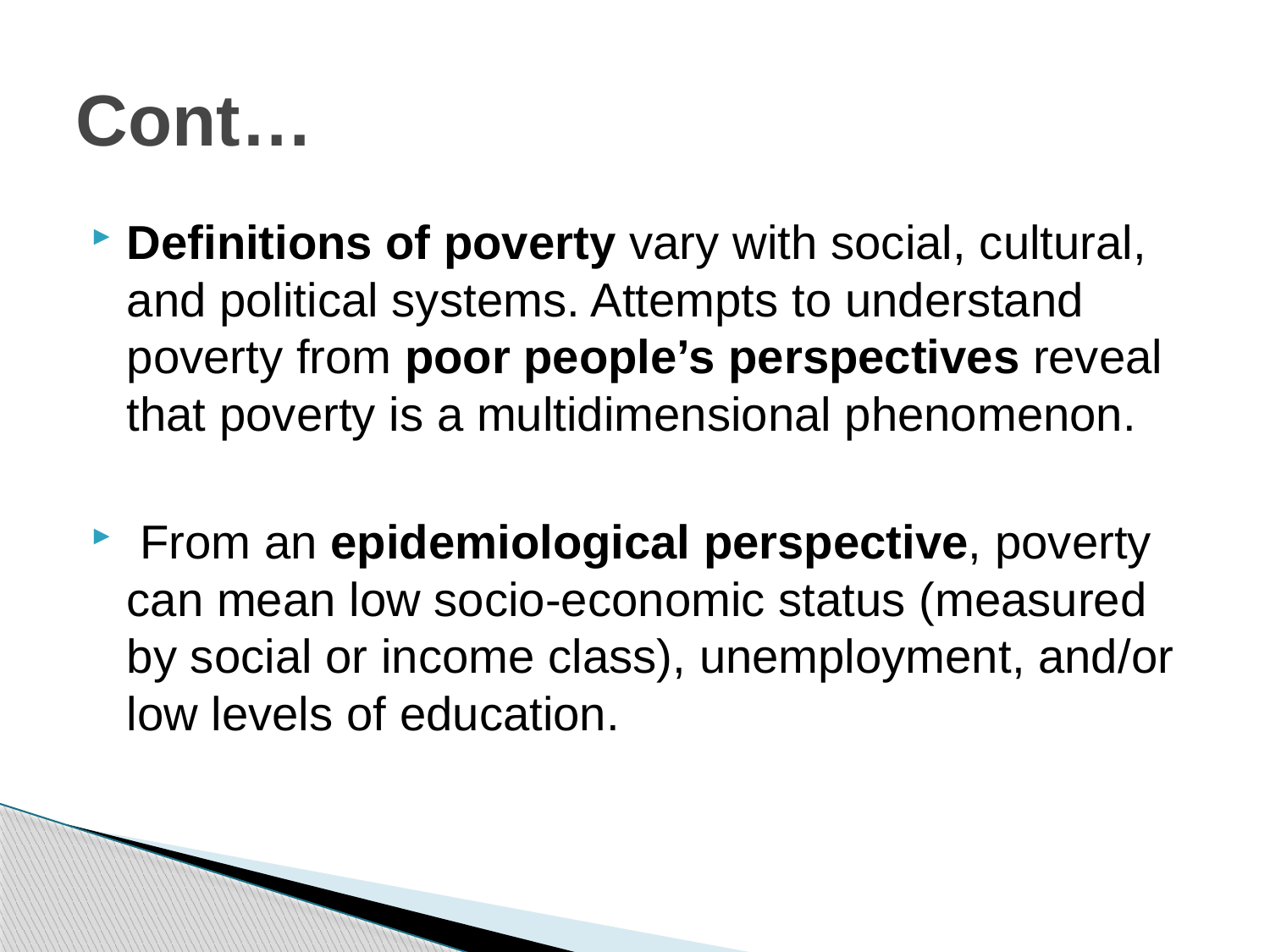

# Cont…
Definitions of poverty vary with social, cultural, and political systems. Attempts to understand poverty from poor people’s perspectives reveal that poverty is a multidimensional phenomenon.

 From an epidemiological perspective, poverty can mean low socio-economic status (measured by social or income class), unemployment, and/or low levels of education.